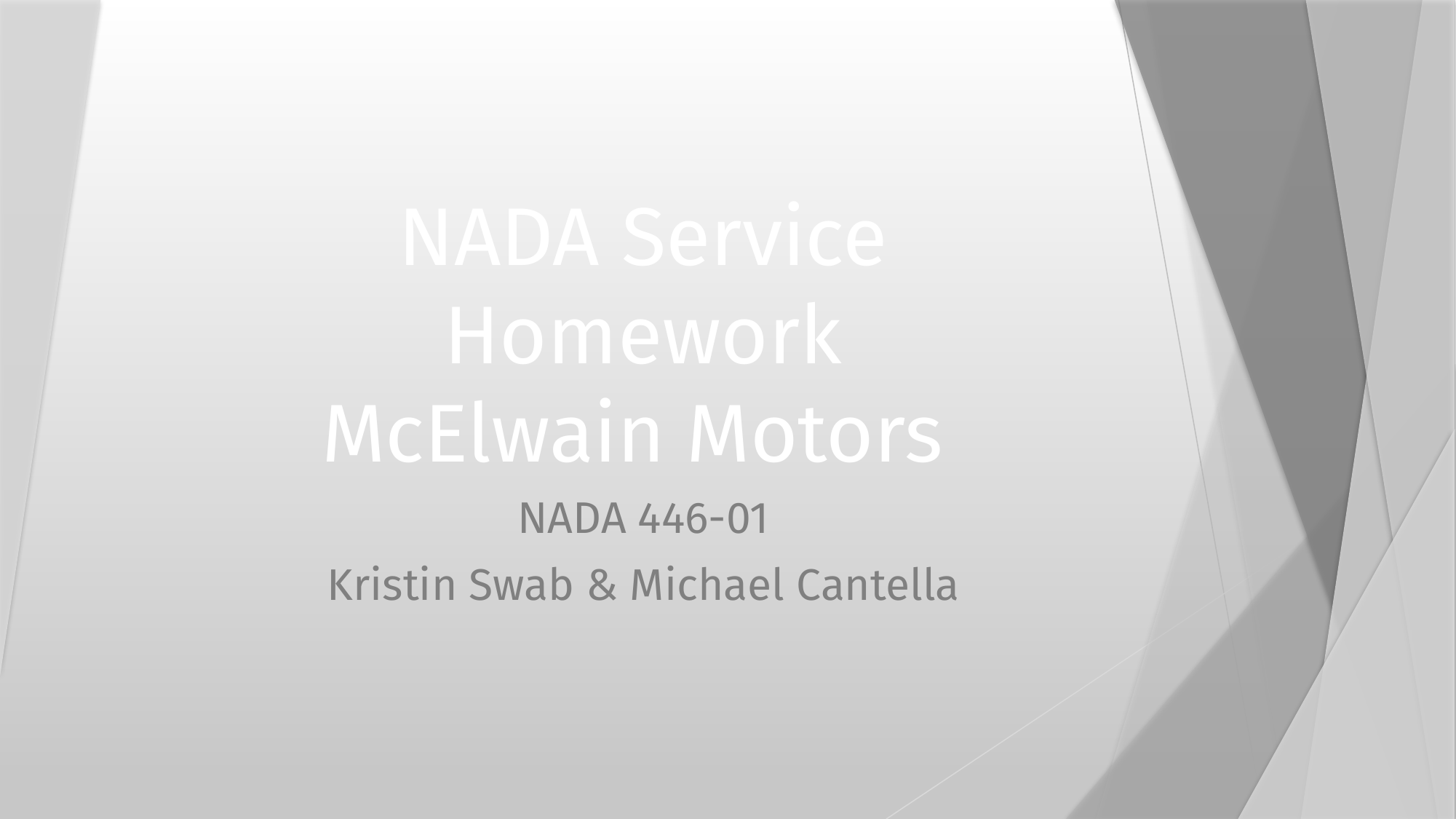

# NADA Service Homework McElwain Motors
NADA 446-01
Kristin Swab & Michael Cantella